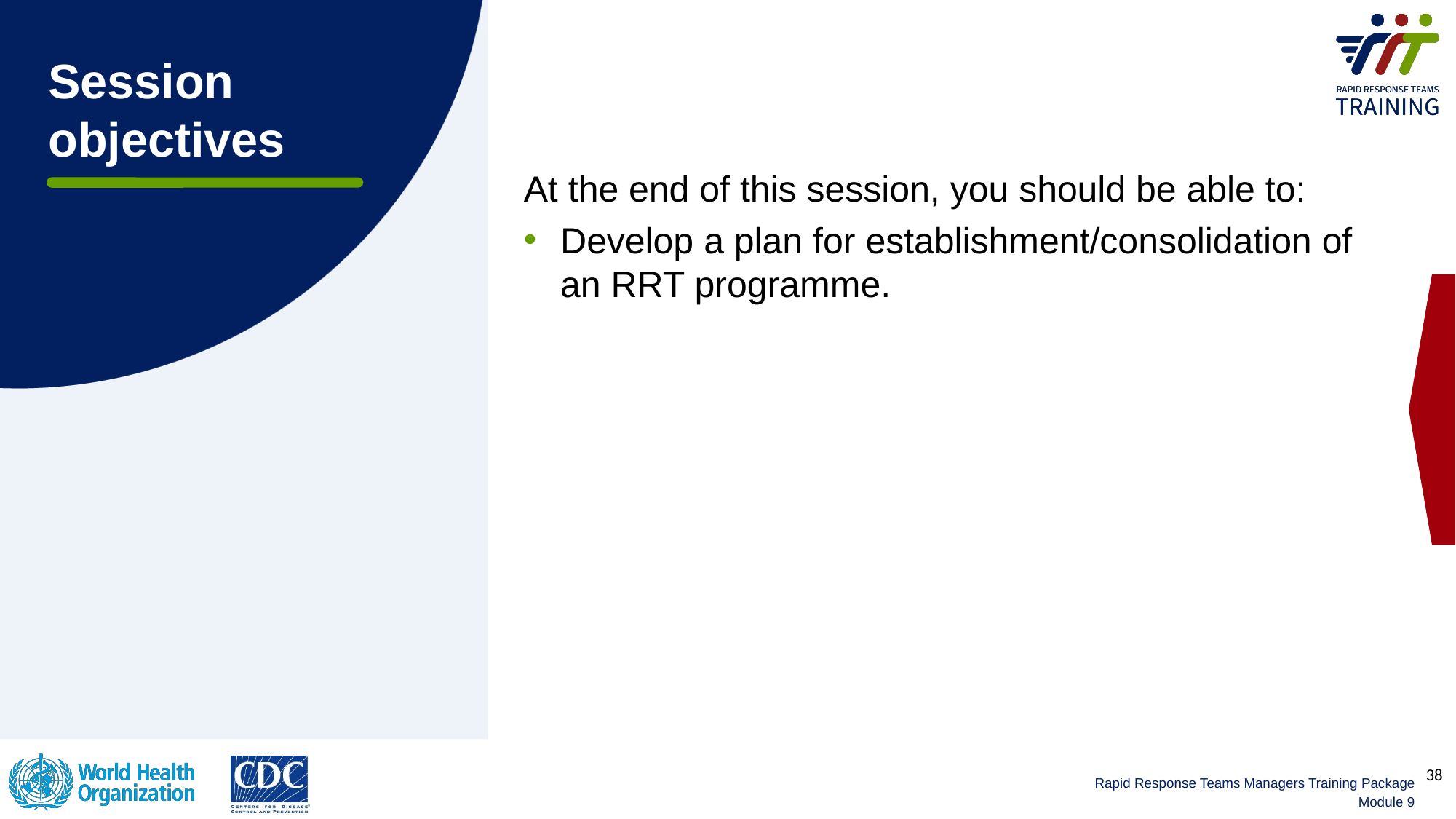

Session objectives
At the end of this session, you should be able to:
Develop a plan for establishment/consolidation of an RRT programme.

38